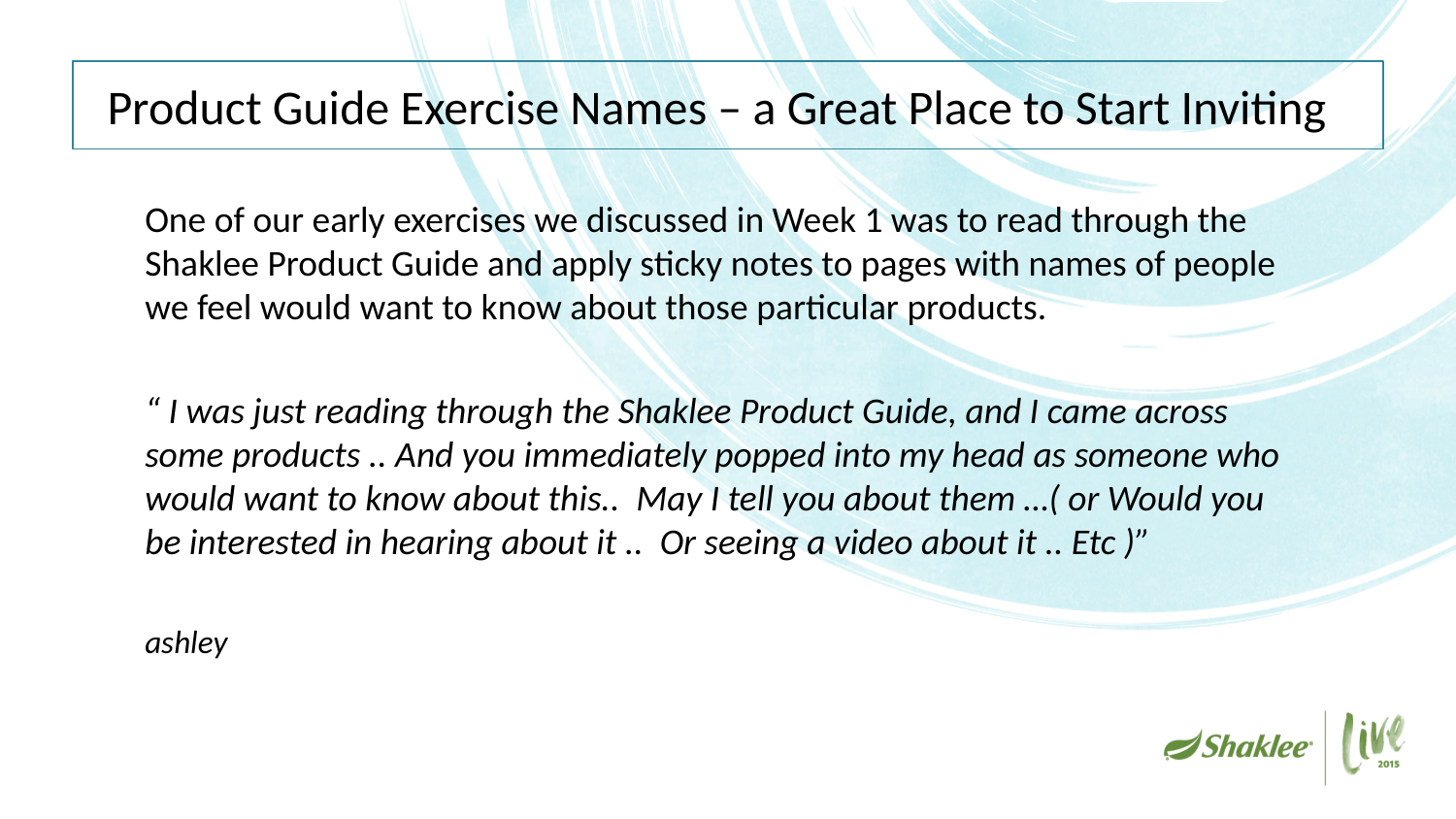

# Product Guide Exercise Names – a Great Place to Start Inviting
One of our early exercises we discussed in Week 1 was to read through the Shaklee Product Guide and apply sticky notes to pages with names of people we feel would want to know about those particular products.

“ I was just reading through the Shaklee Product Guide, and I came across some products .. And you immediately popped into my head as someone who would want to know about this..  May I tell you about them …( or Would you  be interested in hearing about it ..  Or seeing a video about it .. Etc )”

ashley